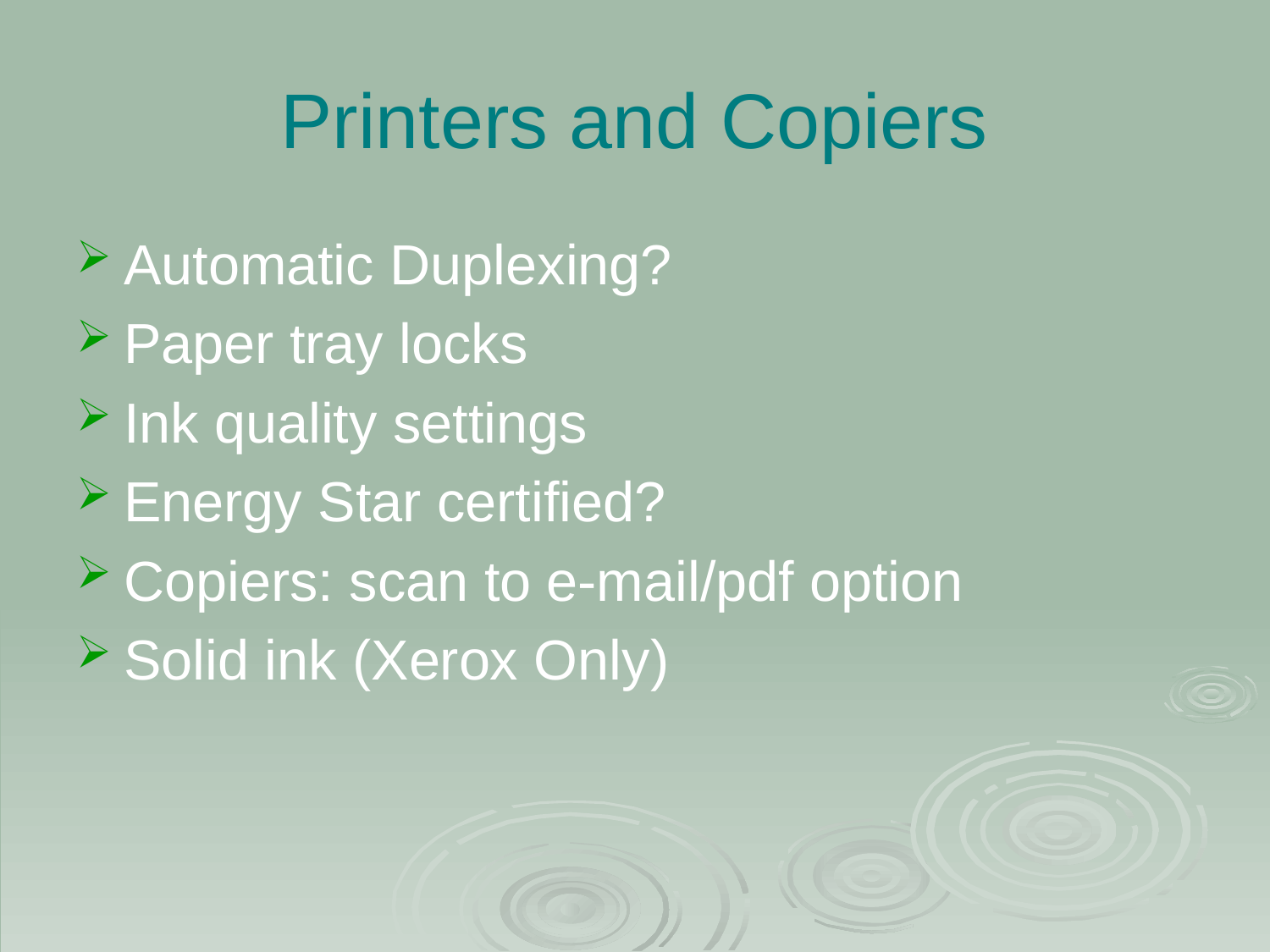

# Printers and Copiers
Automatic Duplexing?
Paper tray locks
Ink quality settings
Energy Star certified?
Copiers: scan to e-mail/pdf option
Solid ink (Xerox Only)